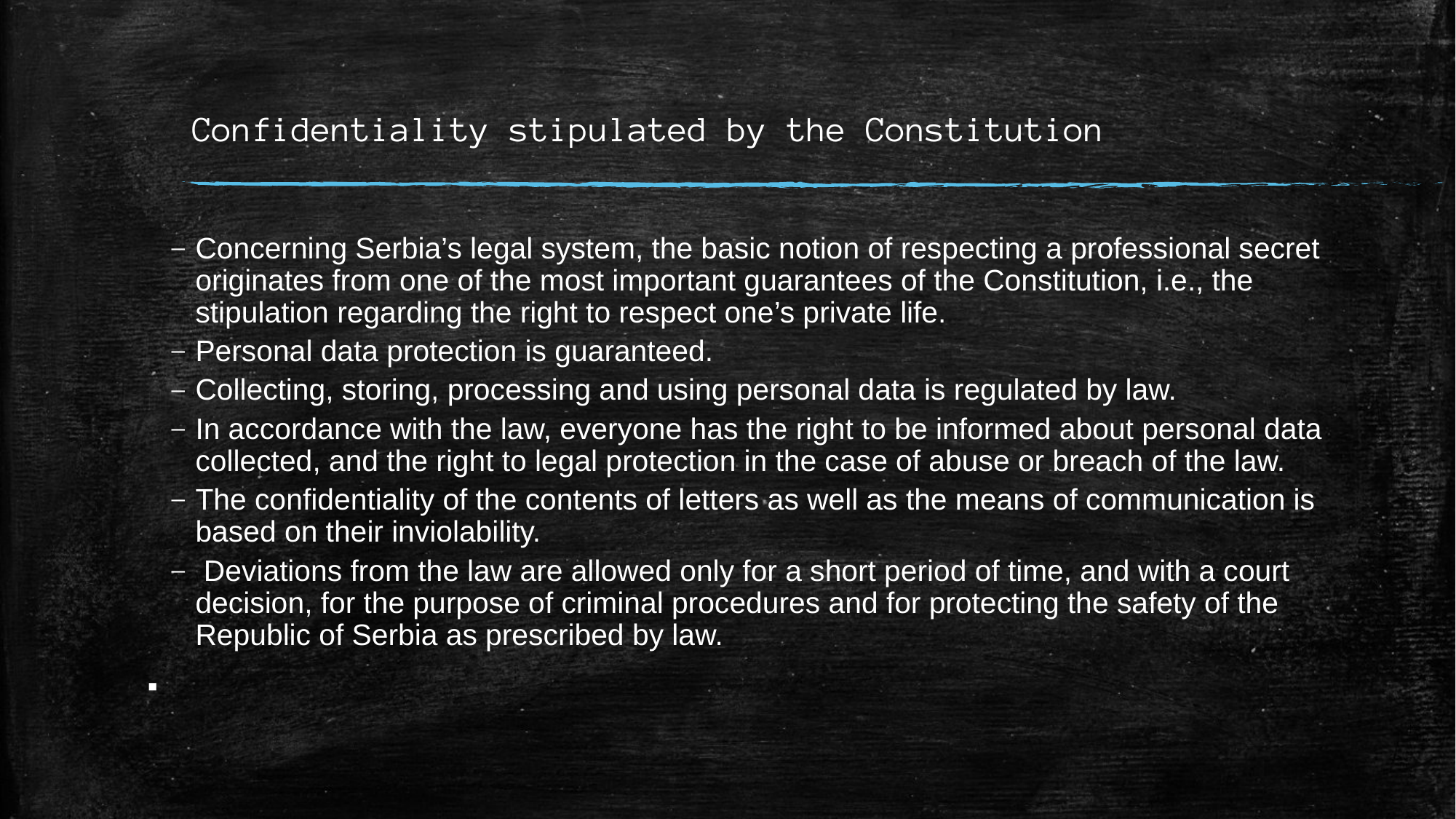

# Confidentiality stipulated by the Constitution
Concerning Serbia’s legal system, the basic notion of respecting a professional secret originates from one of the most important guarantees of the Constitution, i.e., the stipulation regarding the right to respect one’s private life.
Personal data protection is guaranteed.
Collecting, storing, processing and using personal data is regulated by law.
In accordance with the law, everyone has the right to be informed about personal data collected, and the right to legal protection in the case of abuse or breach of the law.
The conﬁdentiality of the contents of letters as well as the means of communication is based on their inviolability.
 Deviations from the law are allowed only for a short period of time, and with a court decision, for the purpose of criminal procedures and for protecting the safety of the Republic of Serbia as prescribed by law.